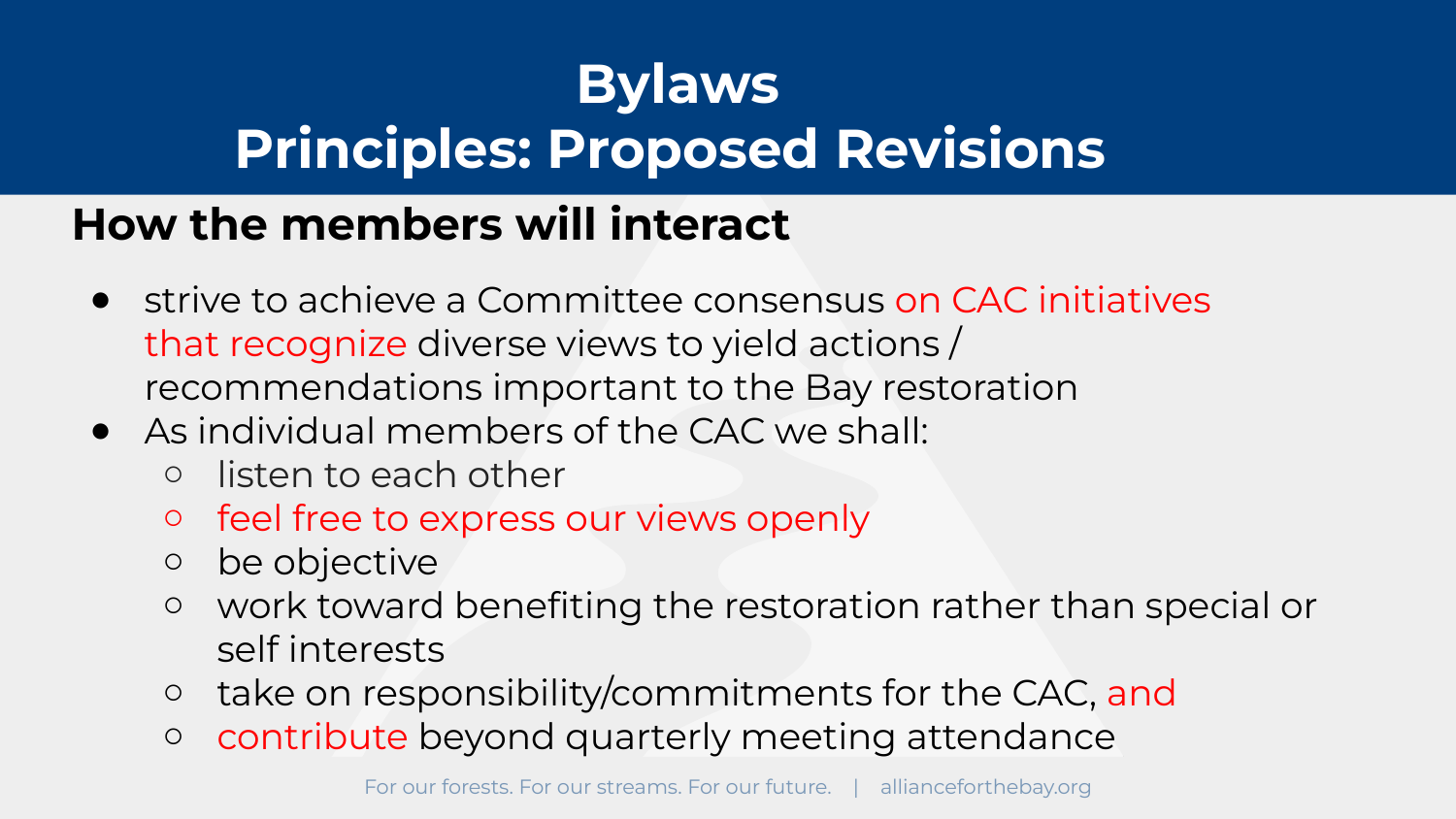

Bylaws
Principles: Proposed Revisions
How the members will interact
strive to achieve a Committee consensus on CAC initiatives that recognize diverse views to yield actions / recommendations important to the Bay restoration
As individual members of the CAC we shall:
listen to each other
feel free to express our views openly
be objective
work toward benefiting the restoration rather than special or self interests
take on responsibility/commitments for the CAC, and
contribute beyond quarterly meeting attendance